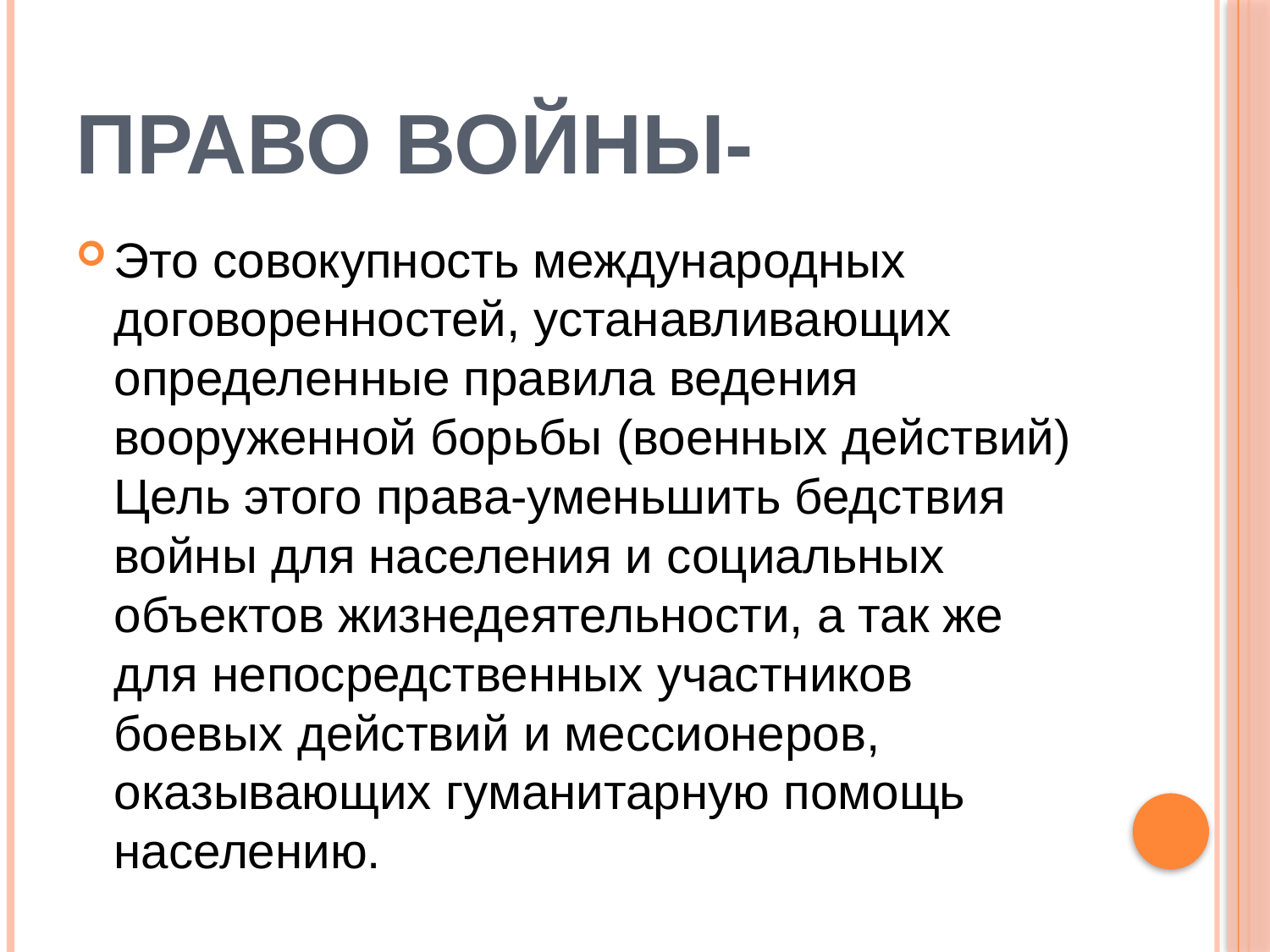

# Право войны-
Это совокупность международных договоренностей, устанавливающих определенные правила ведения вооруженной борьбы (военных действий) Цель этого права-уменьшить бедствия войны для населения и социальных объектов жизнедеятельности, а так же для непосредственных участников боевых действий и мессионеров, оказывающих гуманитарную помощь населению.